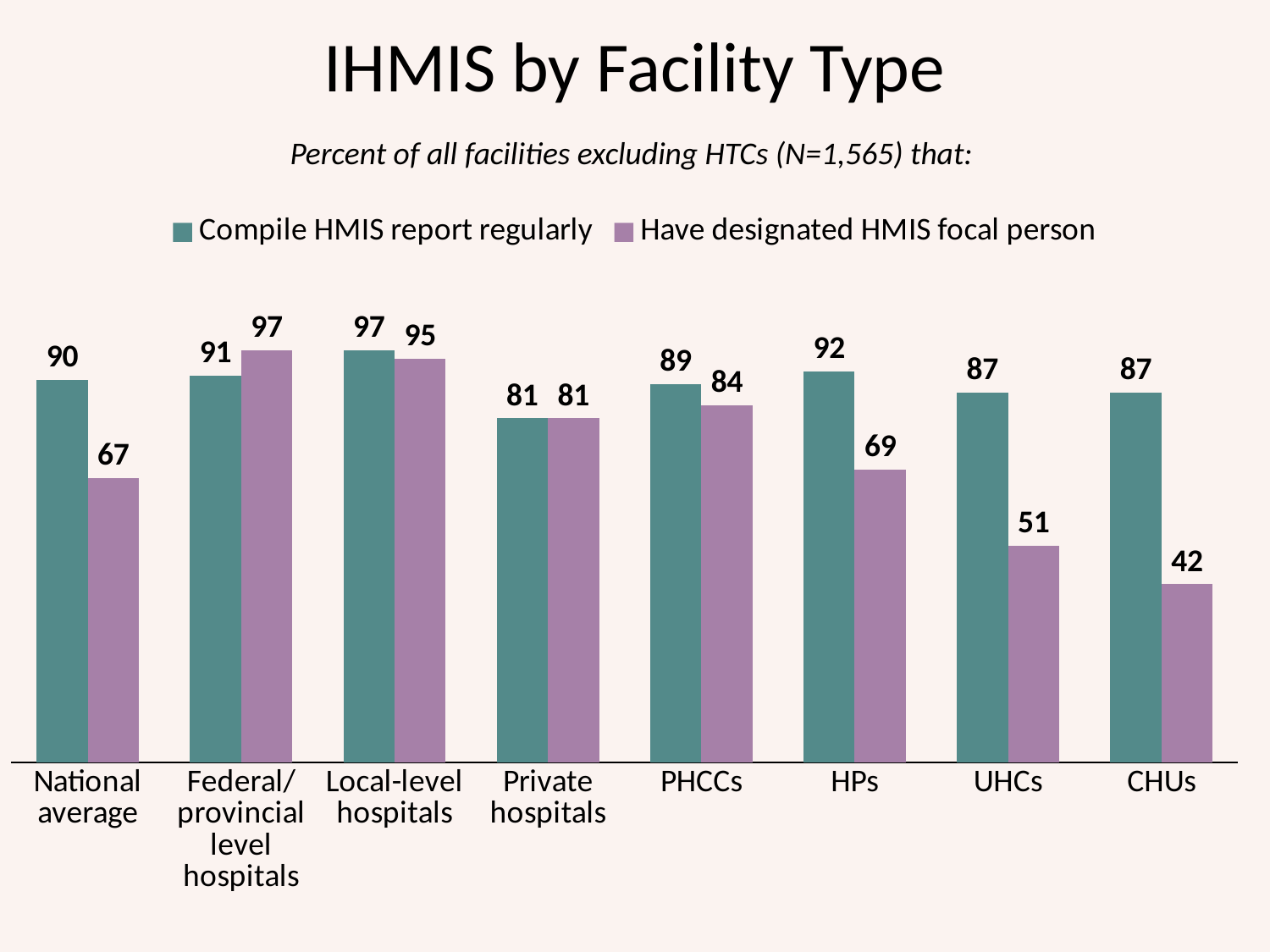

# IHMIS by Facility Type
Percent of all facilities excluding HTCs (N=1,565) that:

### Chart

| Category | Compile HMIS report regularly | Have designated HMIS focal person |
|---|---|---|
| National average | 90.0 | 67.0 |
| Federal/ provincial level hospitals | 91.0 | 97.0 |
| Local-level hospitals | 97.0 | 95.0 |
| Private hospitals | 81.0 | 81.0 |
| PHCCs | 89.0 | 84.0 |
| HPs | 92.0 | 69.0 |
| UHCs | 87.0 | 51.0 |
| CHUs | 87.0 | 42.0 |